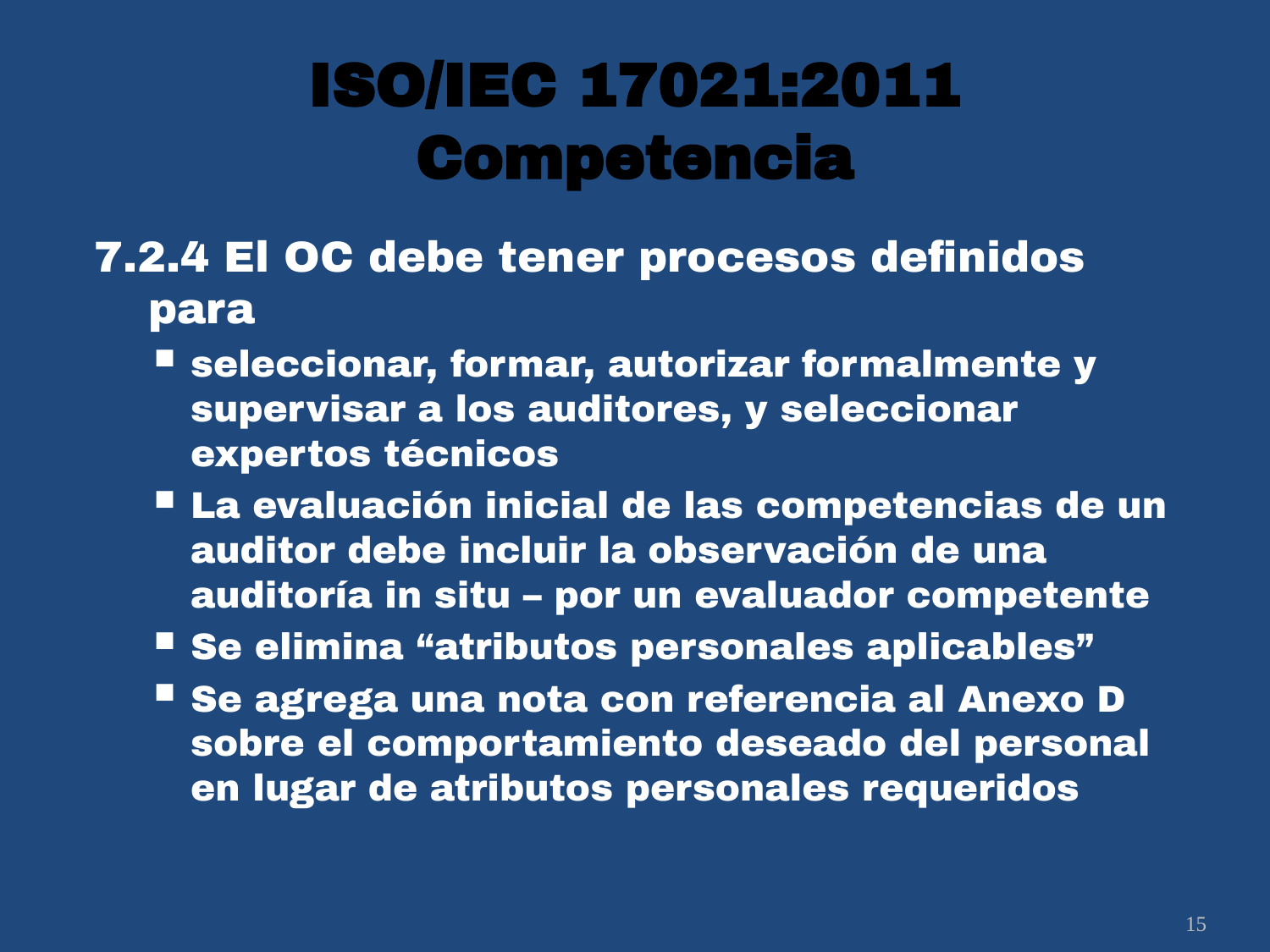

# ISO/IEC 17021:2011 Competencia
7.2.4 El OC debe tener procesos definidos para
seleccionar, formar, autorizar formalmente y supervisar a los auditores, y seleccionar expertos técnicos
La evaluación inicial de las competencias de un auditor debe incluir la observación de una auditoría in situ – por un evaluador competente
Se elimina “atributos personales aplicables”
Se agrega una nota con referencia al Anexo D sobre el comportamiento deseado del personal en lugar de atributos personales requeridos
15